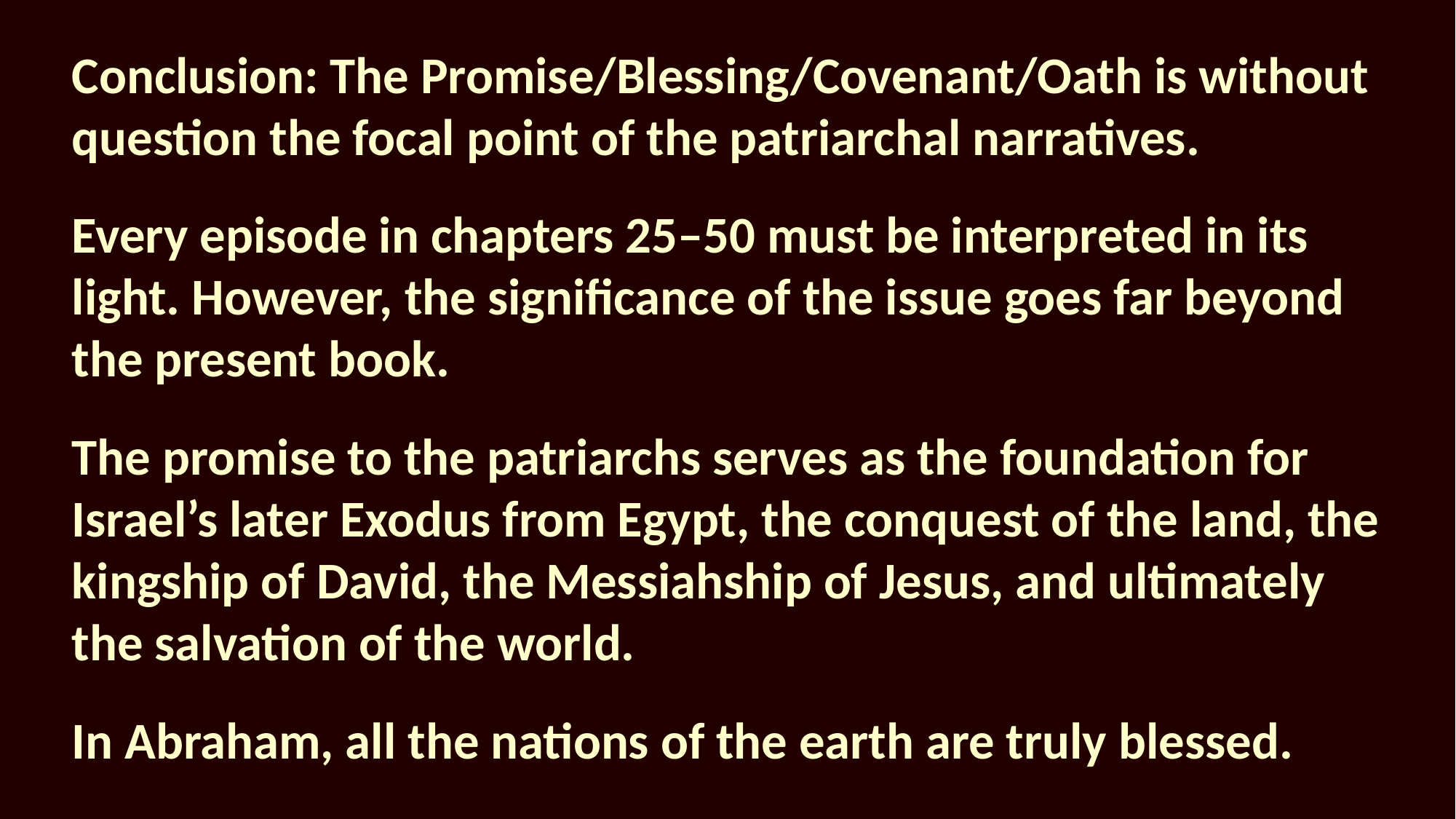

Conclusion: The Promise/Blessing/Covenant/Oath is without question the focal point of the patriarchal narratives.
Every episode in chapters 25–50 must be interpreted in its light. However, the significance of the issue goes far beyond the present book.
The promise to the patriarchs serves as the foundation for Israel’s later Exodus from Egypt, the conquest of the land, the kingship of David, the Messiahship of Jesus, and ultimately the salvation of the world.
In Abraham, all the nations of the earth are truly blessed.